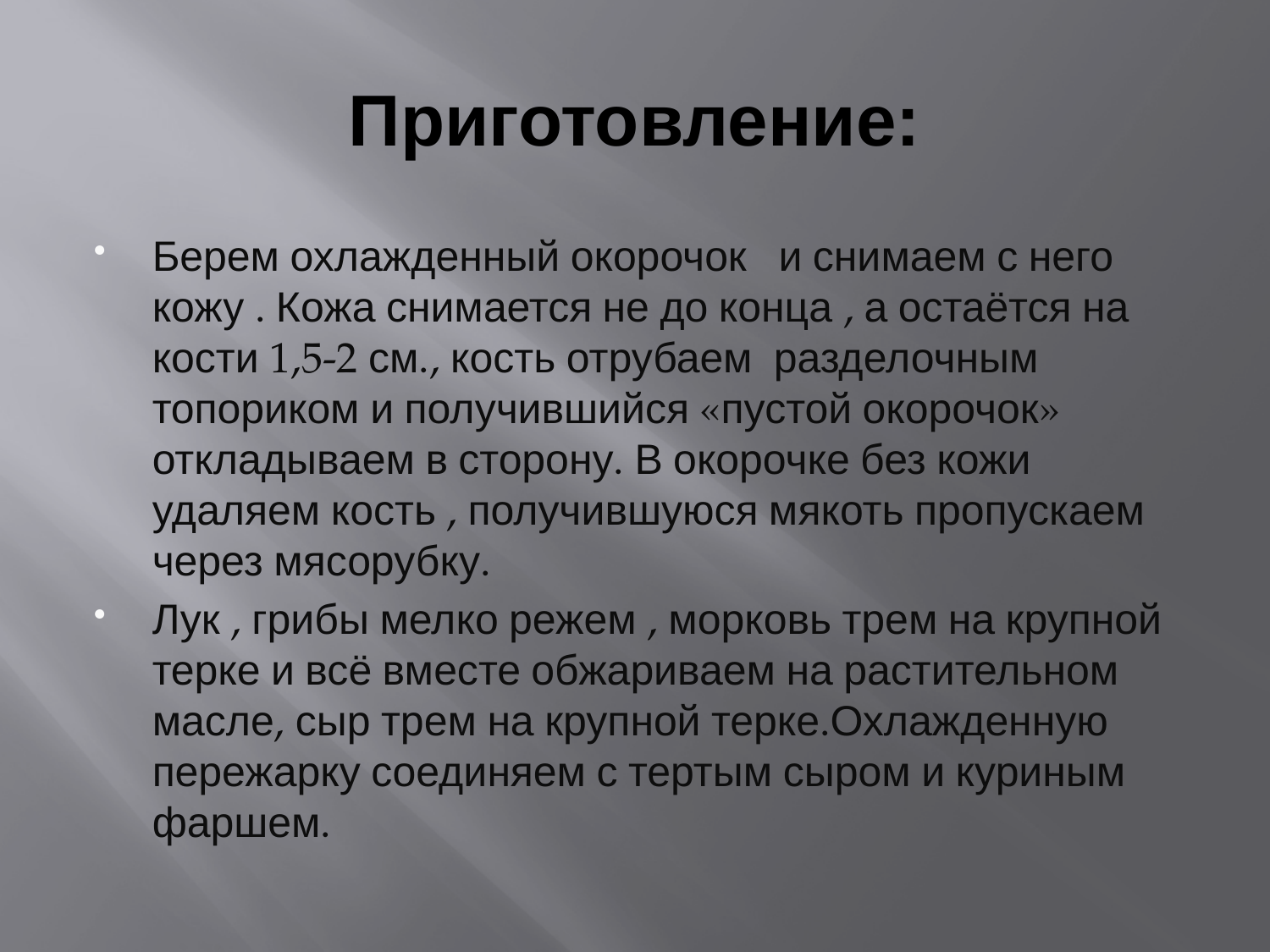

# Приготовление:
Берем охлажденный окорочок   и снимаем с него кожу . Кожа снимается не до конца , а остаётся на кости 1,5-2 см., кость отрубаем  разделочным топориком и получившийся «пустой окорочок» откладываем в сторону. В окорочке без кожи удаляем кость , получившуюся мякоть пропускаем через мясорубку.
Лук , грибы мелко режем , морковь трем на крупной терке и всё вместе обжариваем на растительном масле, сыр трем на крупной терке.Охлажденную пережарку соединяем с тертым сыром и куриным фаршем.